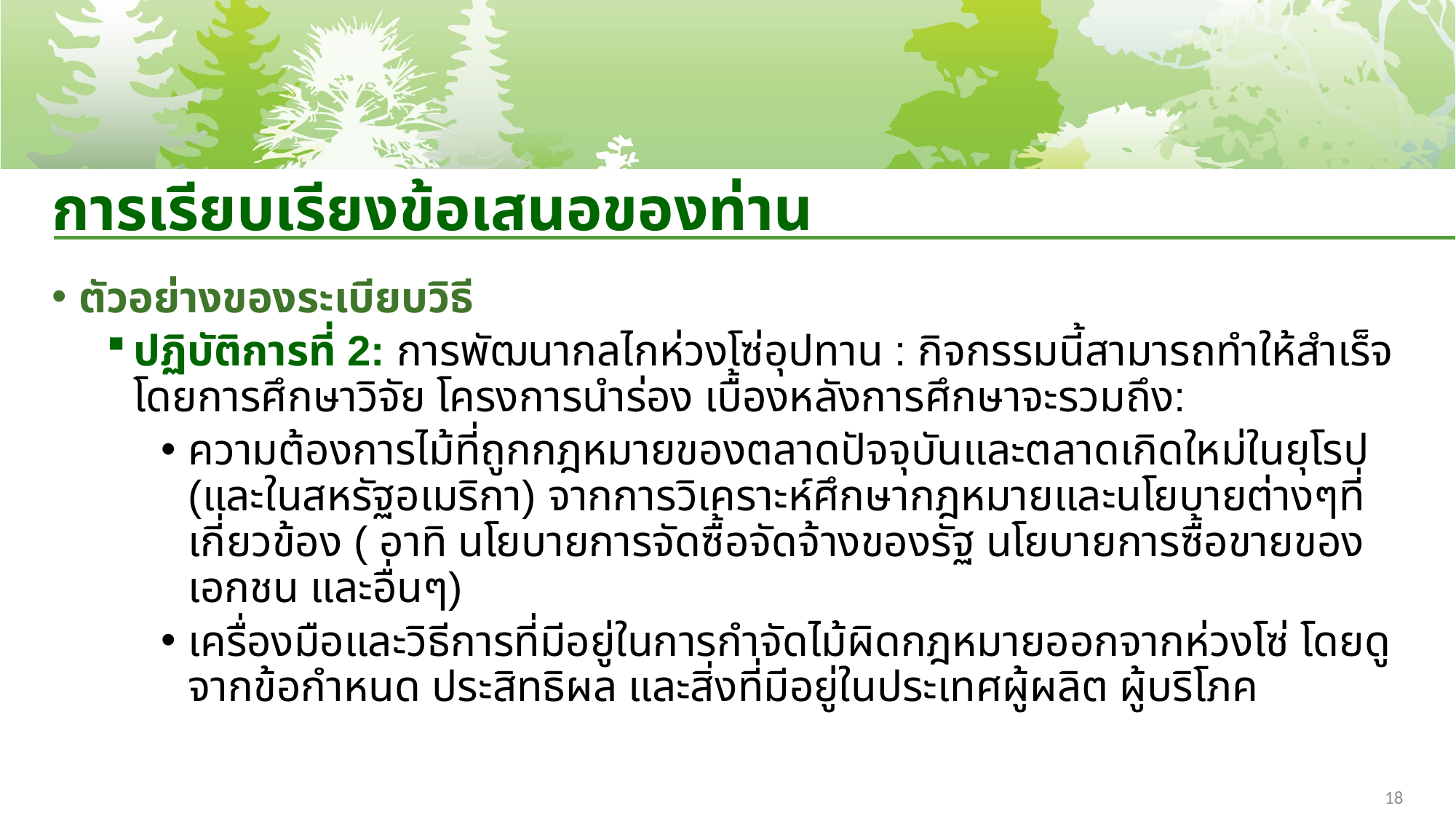

# การเรียบเรียงข้อเสนอของท่าน
ตัวอย่างของระเบียบวิธี
ปฏิบัติการที่ 2: การพัฒนากลไกห่วงโซ่อุปทาน : กิจกรรมนี้สามารถทำให้สำเร็จโดยการศึกษาวิจัย โครงการนำร่อง เบื้องหลังการศึกษาจะรวมถึง:
ความต้องการไม้ที่ถูกกฎหมายของตลาดปัจจุบันและตลาดเกิดใหม่ในยุโรป (และในสหรัฐอเมริกา) จากการวิเคราะห์ศึกษากฎหมายและนโยบายต่างๆที่เกี่ยวข้อง ( อาทิ นโยบายการจัดซื้อจัดจ้างของรัฐ นโยบายการซื้อขายของเอกชน และอื่นๆ)
เครื่องมือและวิธีการที่มีอยู่ในการกำจัดไม้ผิดกฎหมายออกจากห่วงโซ่ โดยดูจากข้อกำหนด ประสิทธิผล และสิ่งที่มีอยู่ในประเทศผู้ผลิต ผู้บริโภค
18